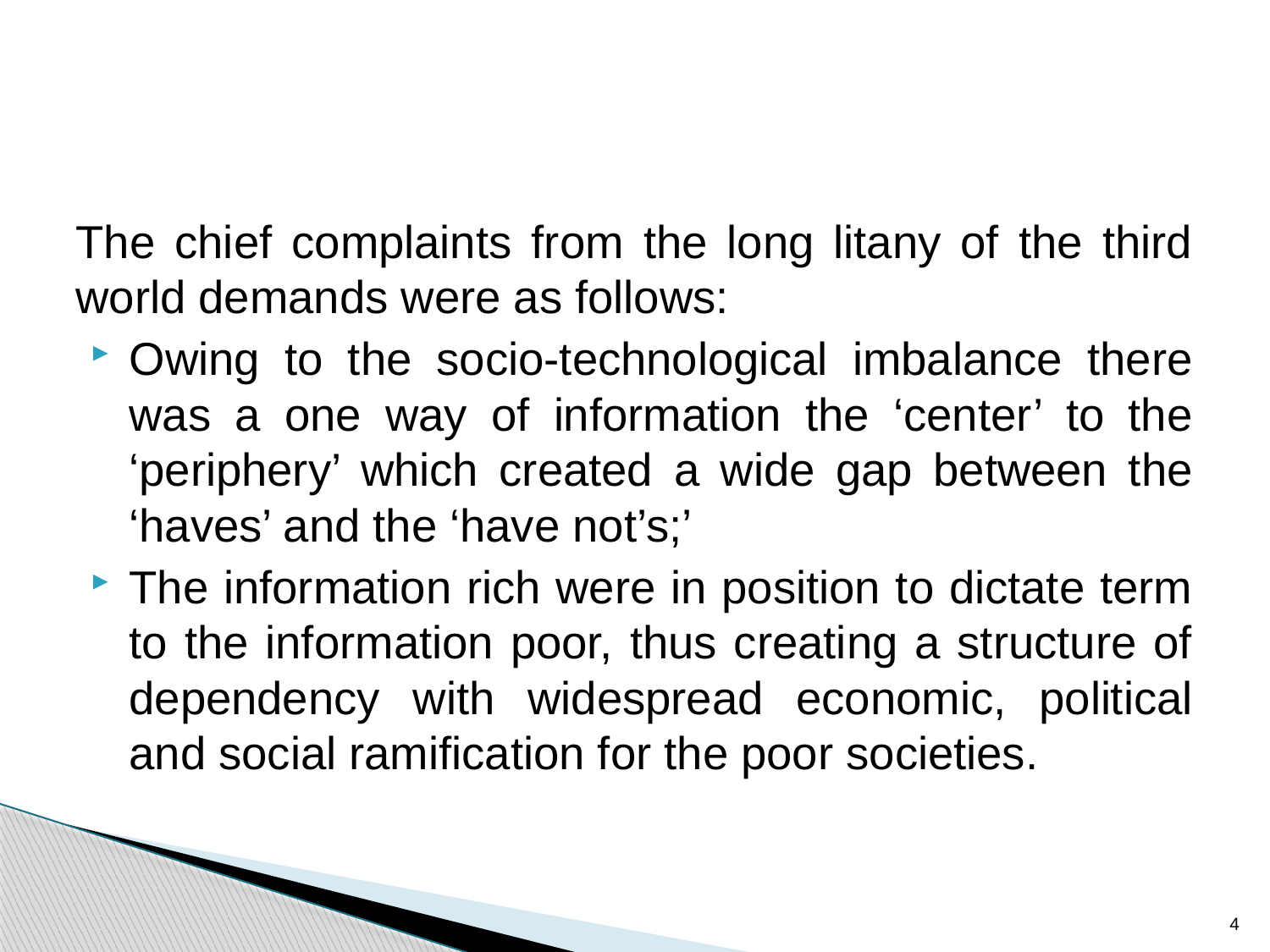

#
The chief complaints from the long litany of the third world demands were as follows:
Owing to the socio-technological imbalance there was a one way of information the ‘center’ to the ‘periphery’ which created a wide gap between the ‘haves’ and the ‘have not’s;’
The information rich were in position to dictate term to the information poor, thus creating a structure of dependency with widespread economic, political and social ramification for the poor societies.
4